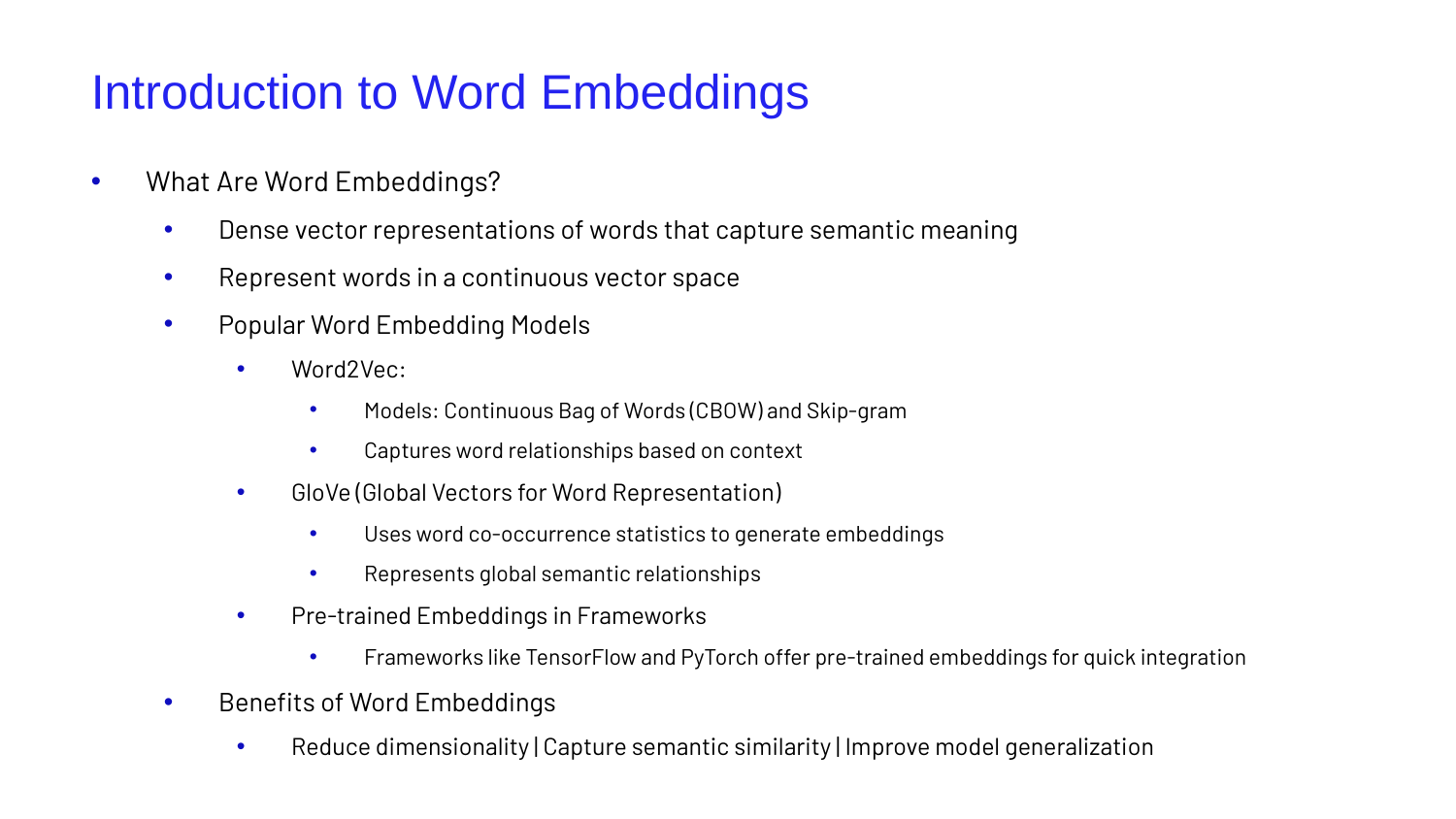

Introduction to Word Embeddings
What Are Word Embeddings?
Dense vector representations of words that capture semantic meaning
Represent words in a continuous vector space
Popular Word Embedding Models
Word2Vec:
Models: Continuous Bag of Words (CBOW) and Skip-gram
Captures word relationships based on context
GloVe (Global Vectors for Word Representation)
Uses word co-occurrence statistics to generate embeddings
Represents global semantic relationships
Pre-trained Embeddings in Frameworks
Frameworks like TensorFlow and PyTorch offer pre-trained embeddings for quick integration
Benefits of Word Embeddings
Reduce dimensionality | Capture semantic similarity | Improve model generalization